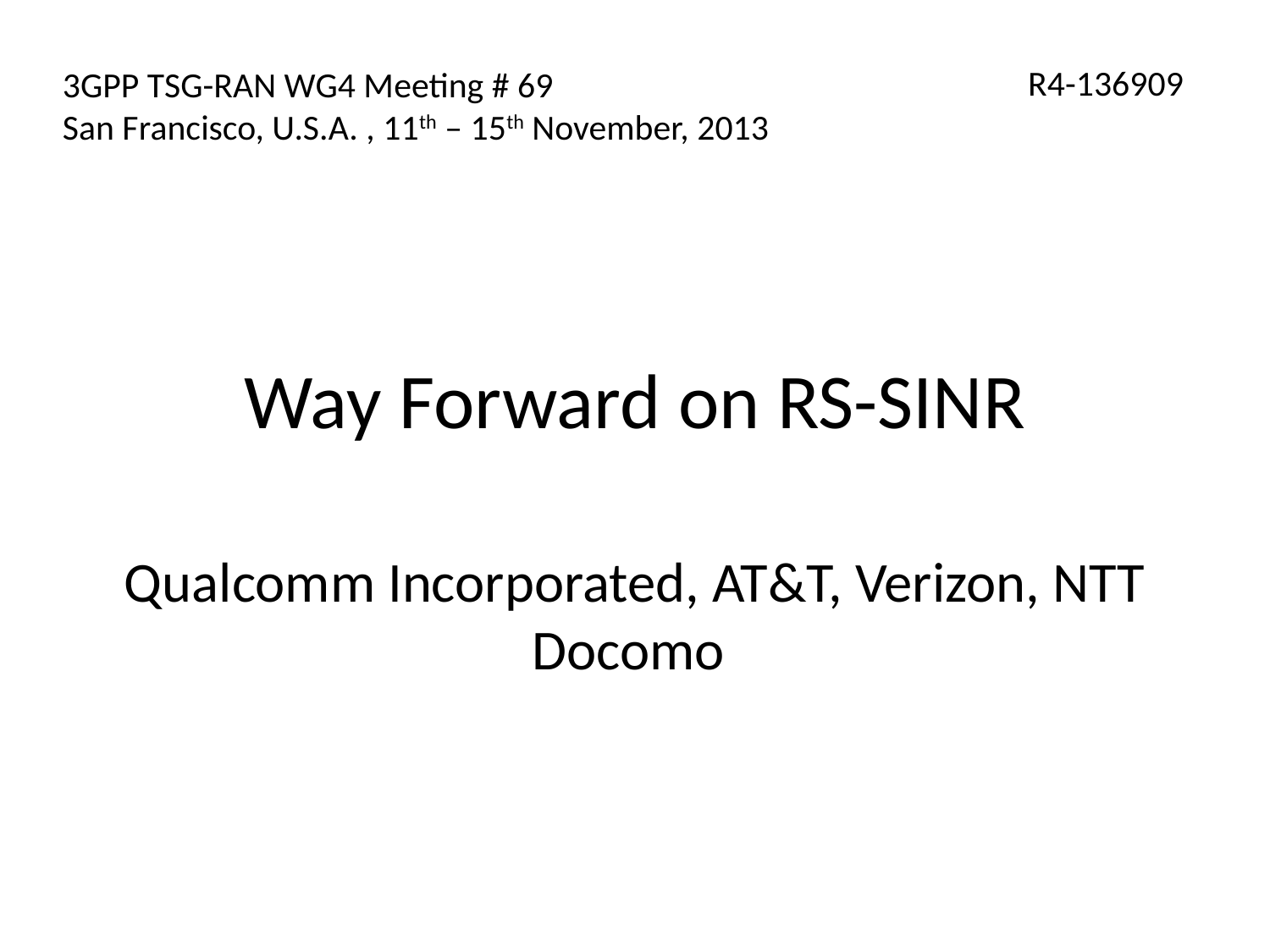

R4-136909
3GPP TSG-RAN WG4 Meeting # 69
San Francisco, U.S.A. , 11th – 15th November, 2013
# Way Forward on RS-SINR
Qualcomm Incorporated, AT&T, Verizon, NTT Docomo